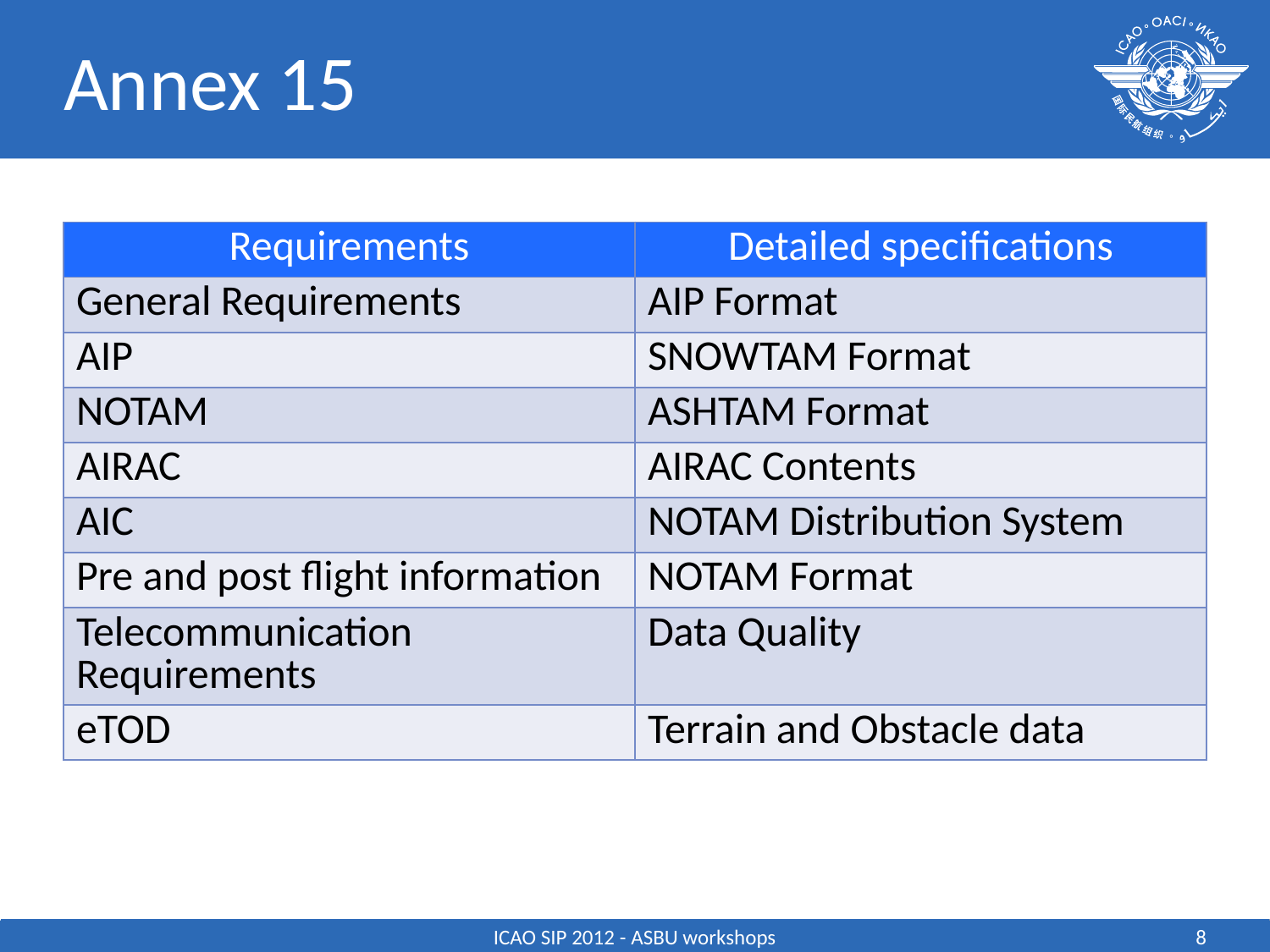

# Annex 15
| Requirements | Detailed specifications |
| --- | --- |
| General Requirements | AIP Format |
| AIP | SNOWTAM Format |
| NOTAM | ASHTAM Format |
| AIRAC | AIRAC Contents |
| AIC | NOTAM Distribution System |
| Pre and post flight information | NOTAM Format |
| Telecommunication Requirements | Data Quality |
| eTOD | Terrain and Obstacle data |
ICAO SIP 2012 - ASBU workshops
8